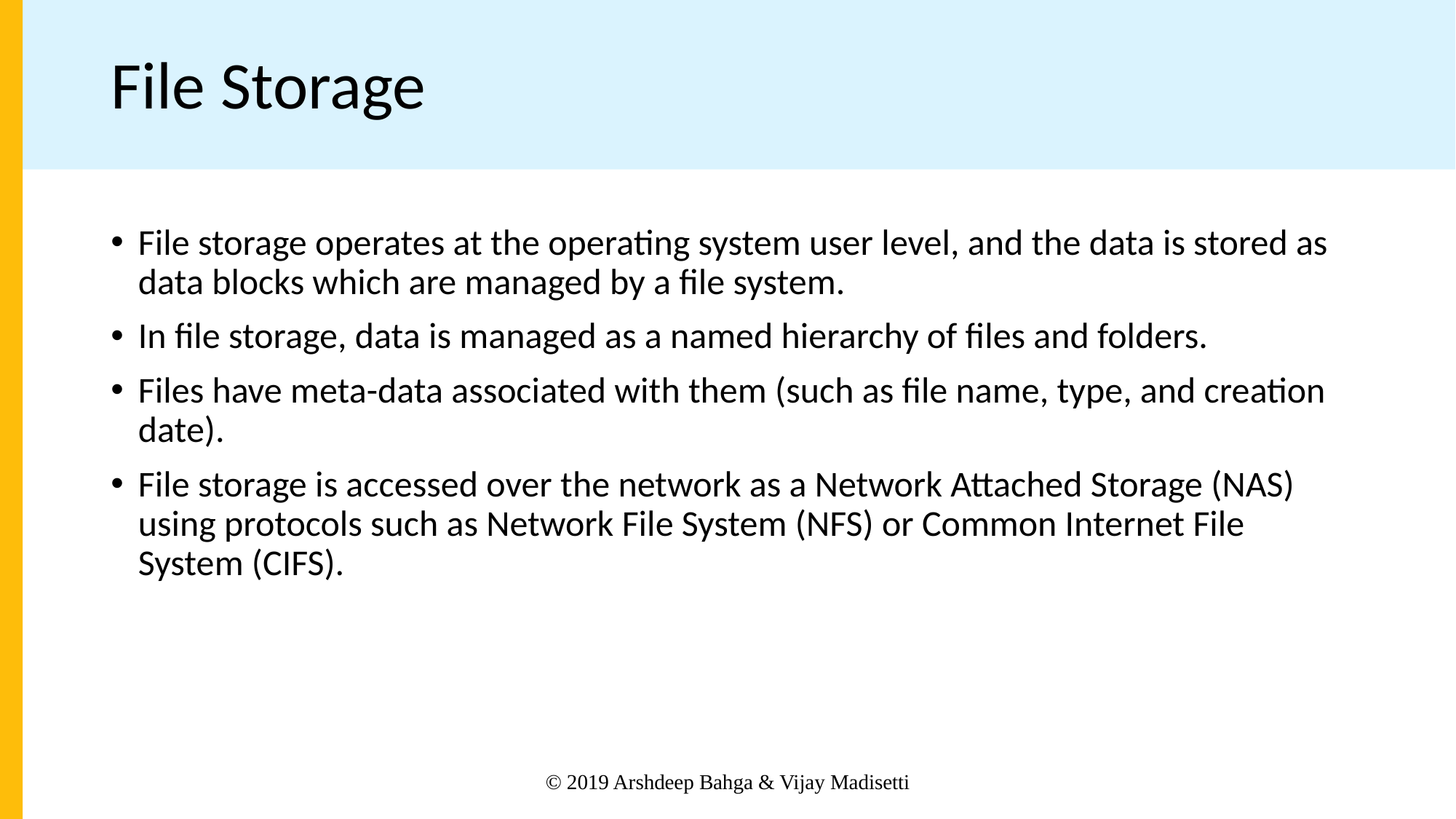

# File Storage
File storage operates at the operating system user level, and the data is stored as data blocks which are managed by a file system.
In file storage, data is managed as a named hierarchy of files and folders.
Files have meta-data associated with them (such as file name, type, and creation date).
File storage is accessed over the network as a Network Attached Storage (NAS) using protocols such as Network File System (NFS) or Common Internet File System (CIFS).
© 2019 Arshdeep Bahga & Vijay Madisetti